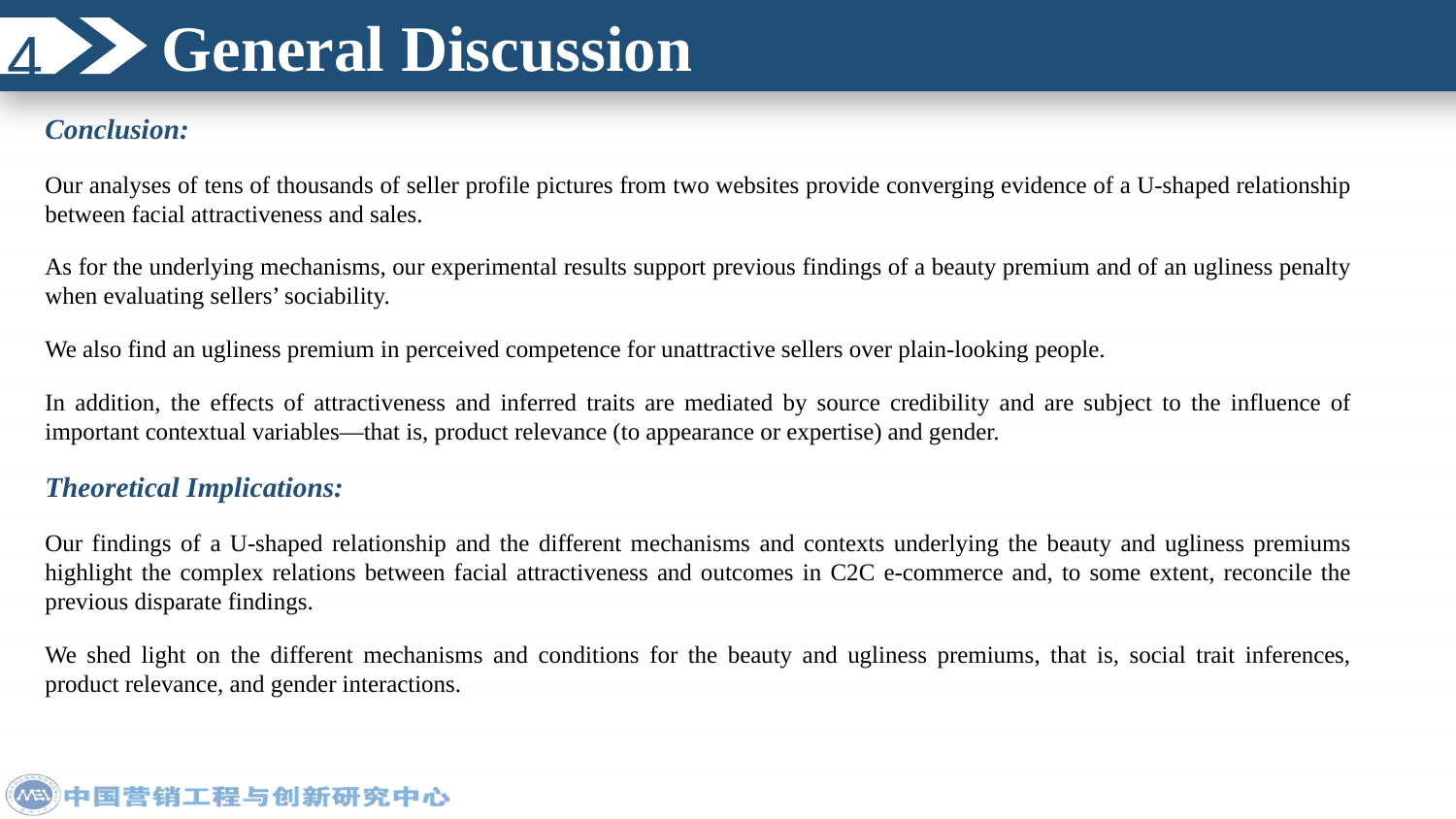

General Discussion
4

Conclusion:
Our analyses of tens of thousands of seller profile pictures from two websites provide converging evidence of a U-shaped relationship between facial attractiveness and sales.
As for the underlying mechanisms, our experimental results support previous findings of a beauty premium and of an ugliness penalty when evaluating sellers’ sociability.
We also find an ugliness premium in perceived competence for unattractive sellers over plain-looking people.
In addition, the effects of attractiveness and inferred traits are mediated by source credibility and are subject to the influence of important contextual variables—that is, product relevance (to appearance or expertise) and gender.
Theoretical Implications:
Our findings of a U-shaped relationship and the different mechanisms and contexts underlying the beauty and ugliness premiums highlight the complex relations between facial attractiveness and outcomes in C2C e-commerce and, to some extent, reconcile the previous disparate findings.
We shed light on the different mechanisms and conditions for the beauty and ugliness premiums, that is, social trait inferences, product relevance, and gender interactions.